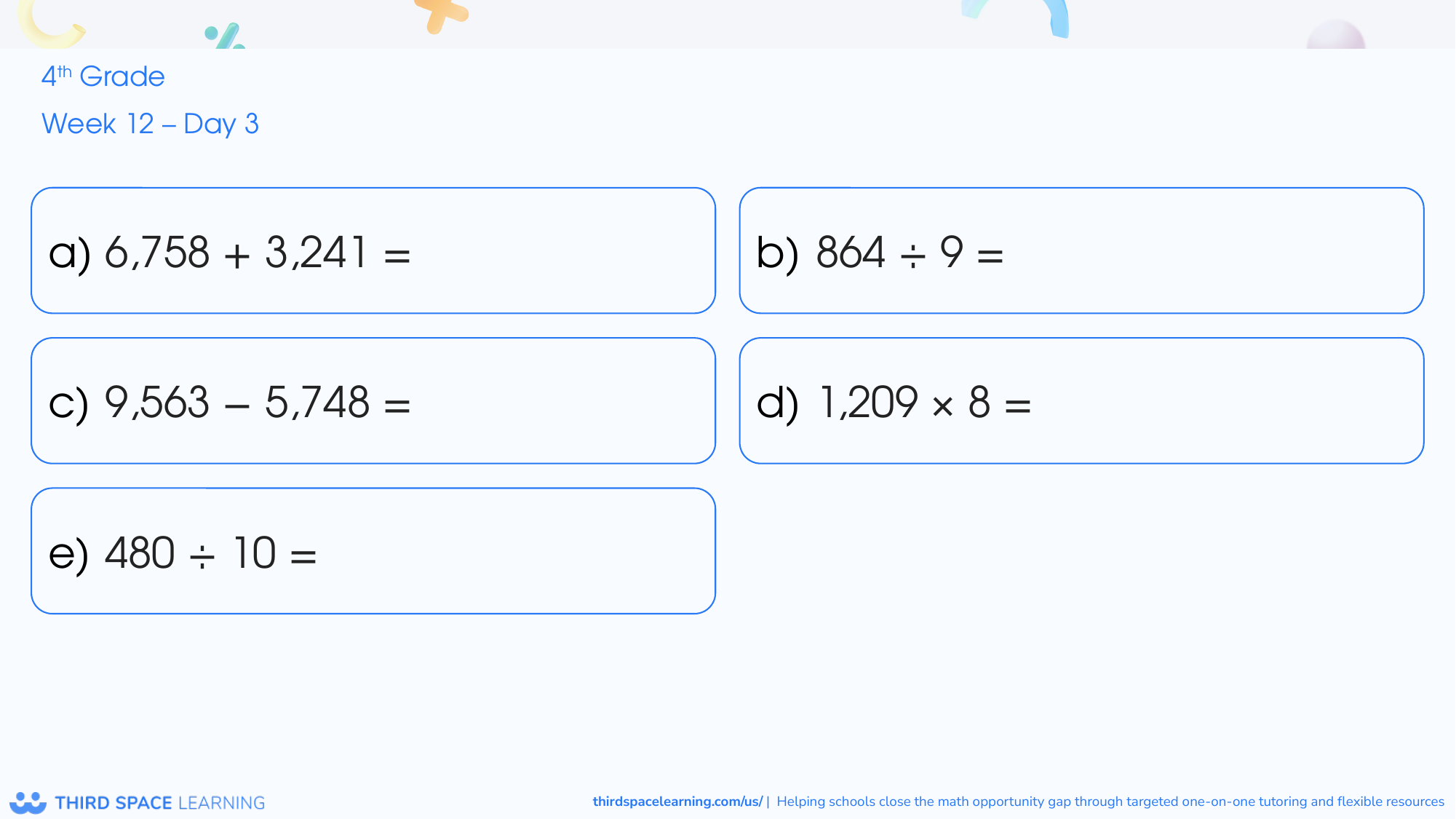

4th Grade
Week 12 – Day 3
6,758 + 3,241 =
864 ÷ 9 =
9,563 − 5,748 =
1,209 × 8 =
480 ÷ 10 =